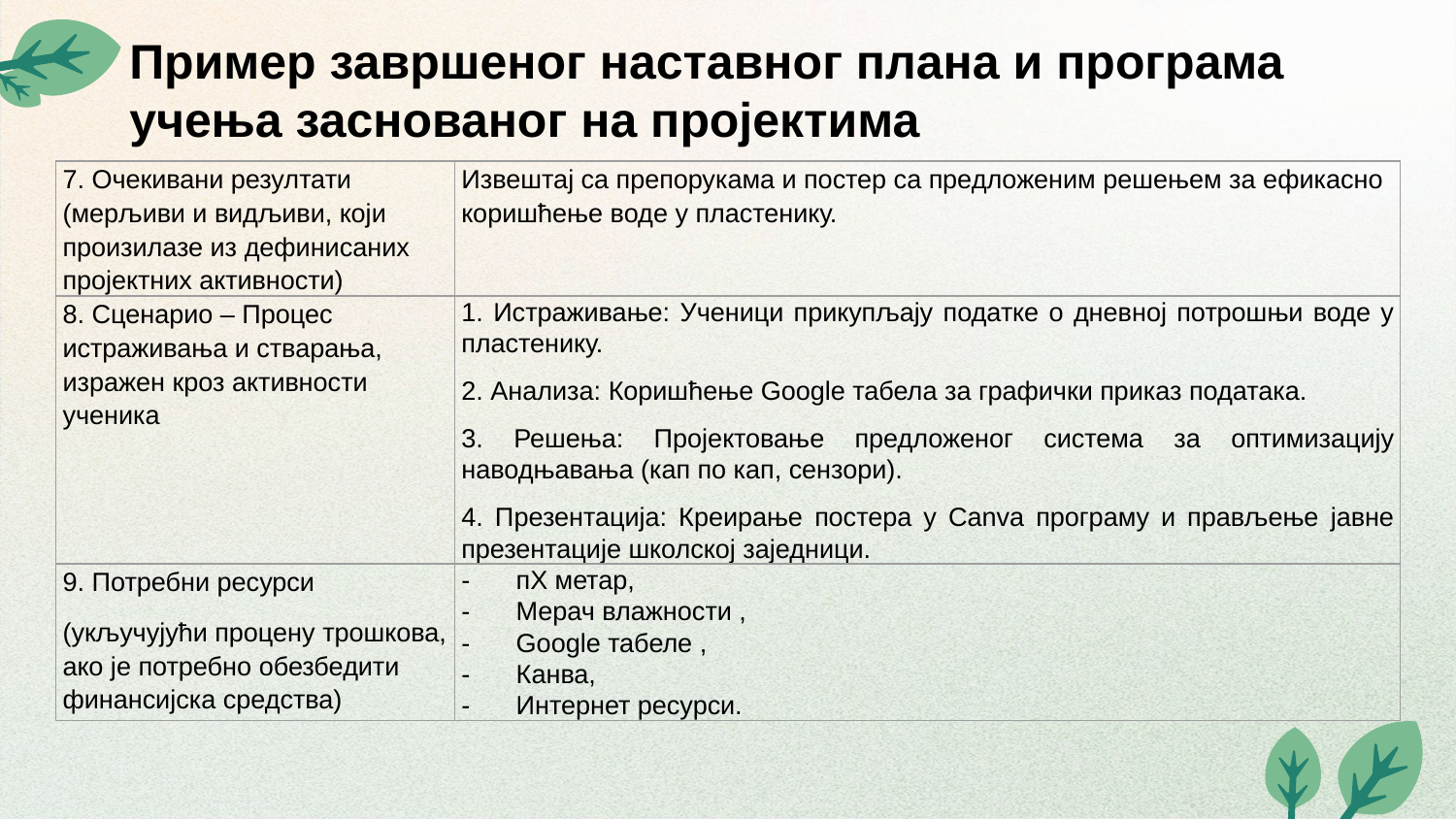

# Пример завршеног наставног плана и програма учења заснованог на пројектима
| 7. Очекивани резултати (мерљиви и видљиви, који произилазе из дефинисаних пројектних активности) | Извештај са препорукама и постер са предложеним решењем за ефикасно коришћење воде у пластенику. |
| --- | --- |
| 8. Сценарио – Процес истраживања и стварања, изражен кроз активности ученика | 1. Истраживање: Ученици прикупљају податке о дневној потрошњи воде у пластенику. 2. Анализа: Коришћење Google табела за графички приказ података. 3. Решења: Пројектовање предложеног система за оптимизацију наводњавања (кап по кап, сензори). 4. Презентација: Креирање постера у Canva програму и прављење јавне презентације школској заједници. |
| 9. Потребни ресурси (укључујући процену трошкова, ако је потребно обезбедити финансијска средства) | пХ метар, Мерач влажности , Google табеле , Канва, Интернет ресурси. |